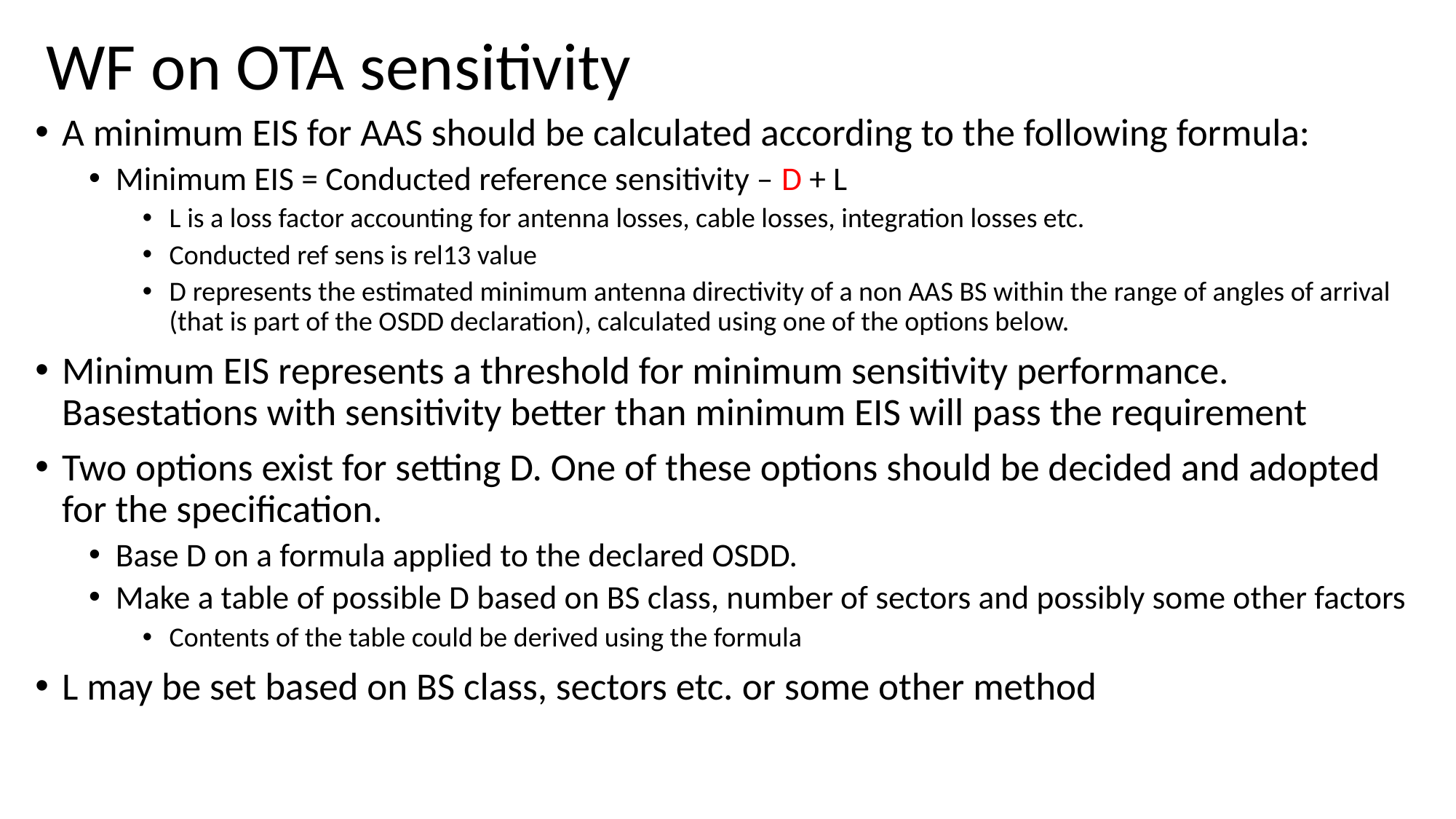

# WF on OTA sensitivity
A minimum EIS for AAS should be calculated according to the following formula:
Minimum EIS = Conducted reference sensitivity – D + L
L is a loss factor accounting for antenna losses, cable losses, integration losses etc.
Conducted ref sens is rel13 value
D represents the estimated minimum antenna directivity of a non AAS BS within the range of angles of arrival (that is part of the OSDD declaration), calculated using one of the options below.
Minimum EIS represents a threshold for minimum sensitivity performance. Basestations with sensitivity better than minimum EIS will pass the requirement
Two options exist for setting D. One of these options should be decided and adopted for the specification.
Base D on a formula applied to the declared OSDD.
Make a table of possible D based on BS class, number of sectors and possibly some other factors
Contents of the table could be derived using the formula
L may be set based on BS class, sectors etc. or some other method